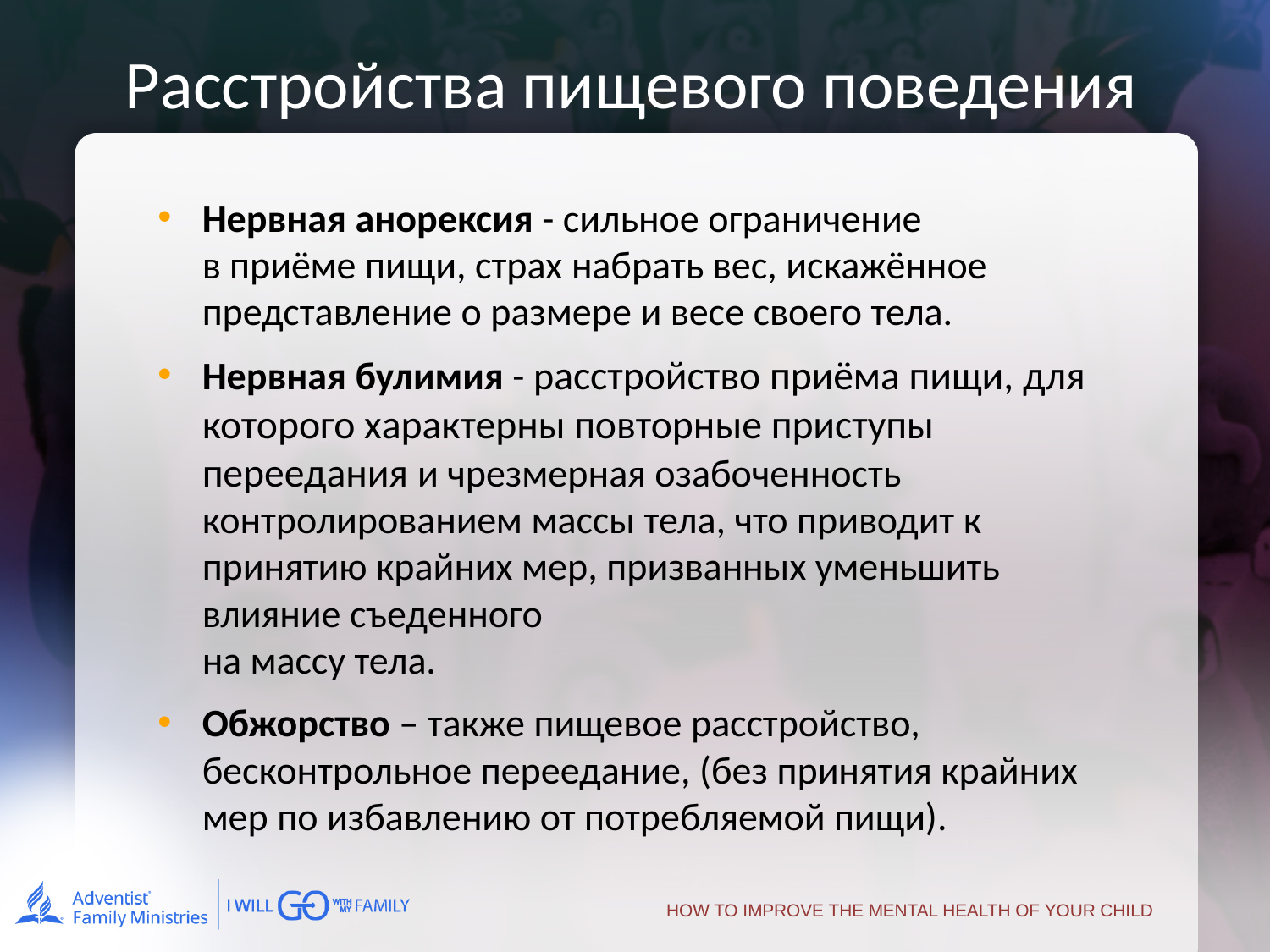

# Расстройства пищевого поведения
Нервная анорексия - сильное ограничение
в приёме пищи, страх набрать вес, искажённое представление о размере и весе своего тела.
Нервная булимия - расстройство приёма пищи, для которого характерны повторные приступы переедания и чрезмерная озабоченность контролированием массы тела, что приводит к принятию крайних мер, призванных уменьшить влияние съеденного
на массу тела.
Обжорство – также пищевое расстройство, бесконтрольное переедание, (без принятия крайних мер по избавлению от потребляемой пищи).